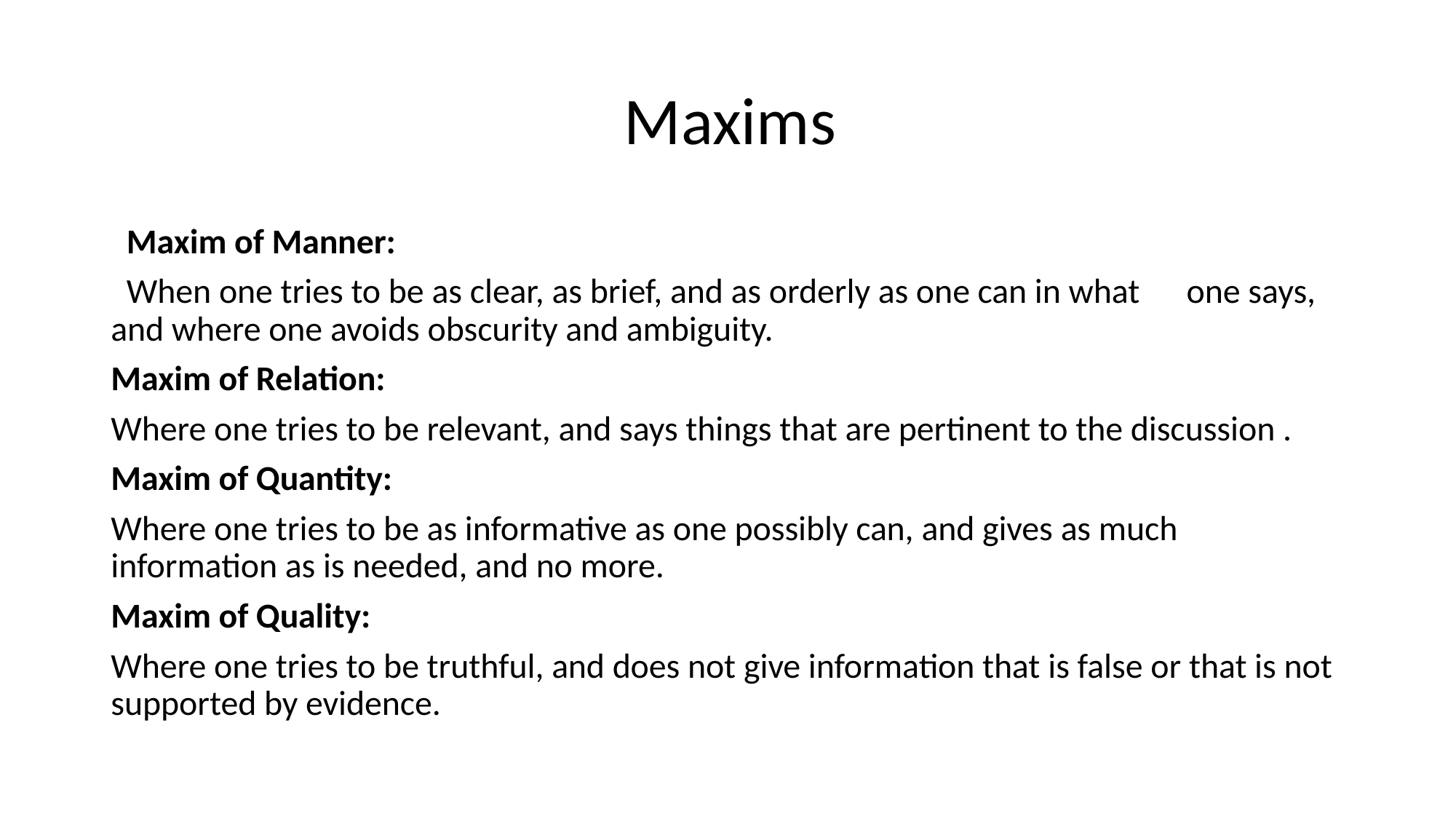

# Maxims
  Maxim of Manner:
  When one tries to be as clear, as brief, and as orderly as one can in what      one says, and where one avoids obscurity and ambiguity.
Maxim of Relation:
Where one tries to be relevant, and says things that are pertinent to the discussion .
Maxim of Quantity:
Where one tries to be as informative as one possibly can, and gives as much information as is needed, and no more.
Maxim of Quality:
Where one tries to be truthful, and does not give information that is false or that is not supported by evidence.